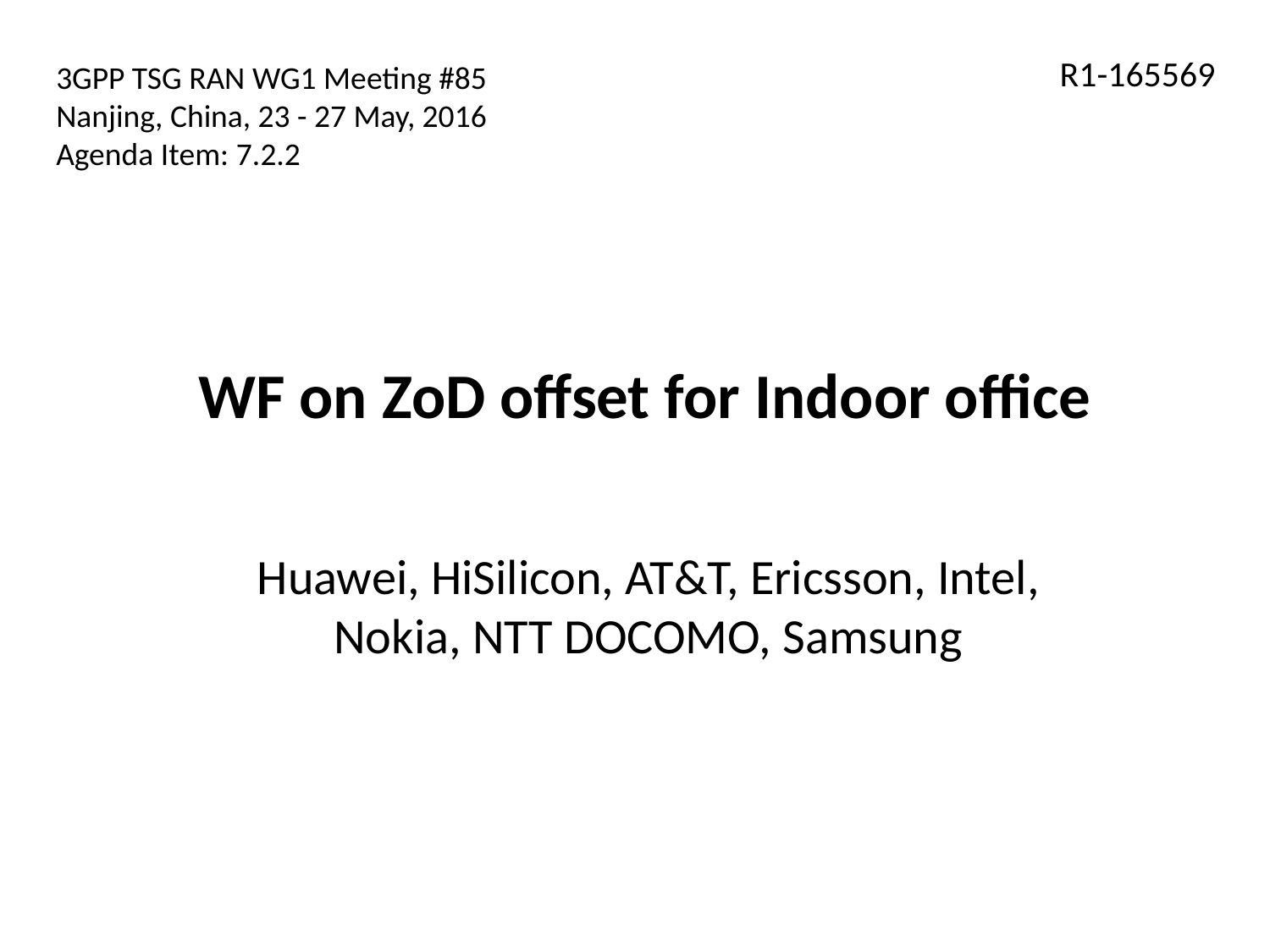

R1-165569
3GPP TSG RAN WG1 Meeting #85
Nanjing, China, 23 - 27 May, 2016
Agenda Item: 7.2.2
# WF on ZoD offset for Indoor office
Huawei, HiSilicon, AT&T, Ericsson, Intel, Nokia, NTT DOCOMO, Samsung